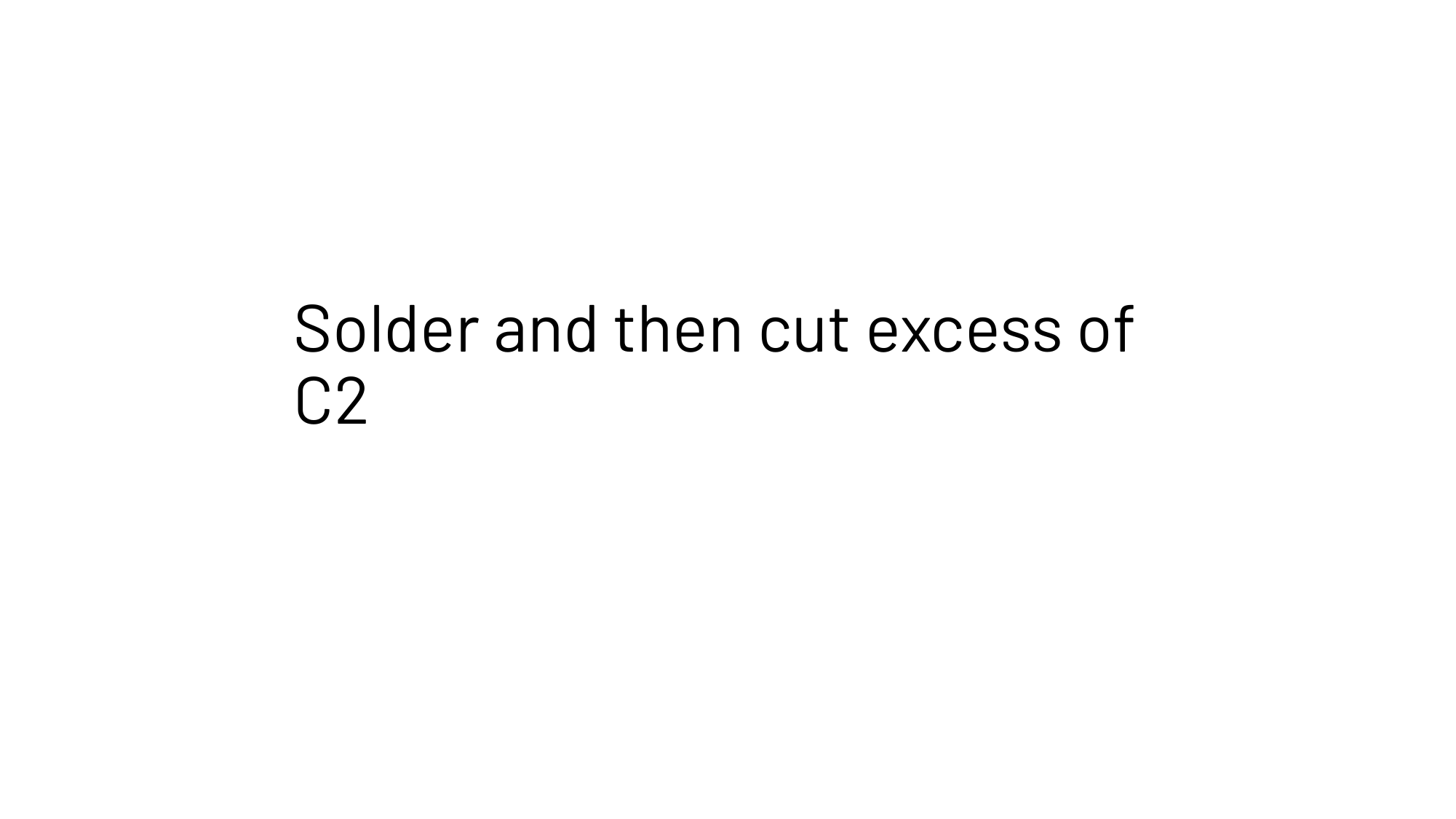

# Solder and then cut excess of C2